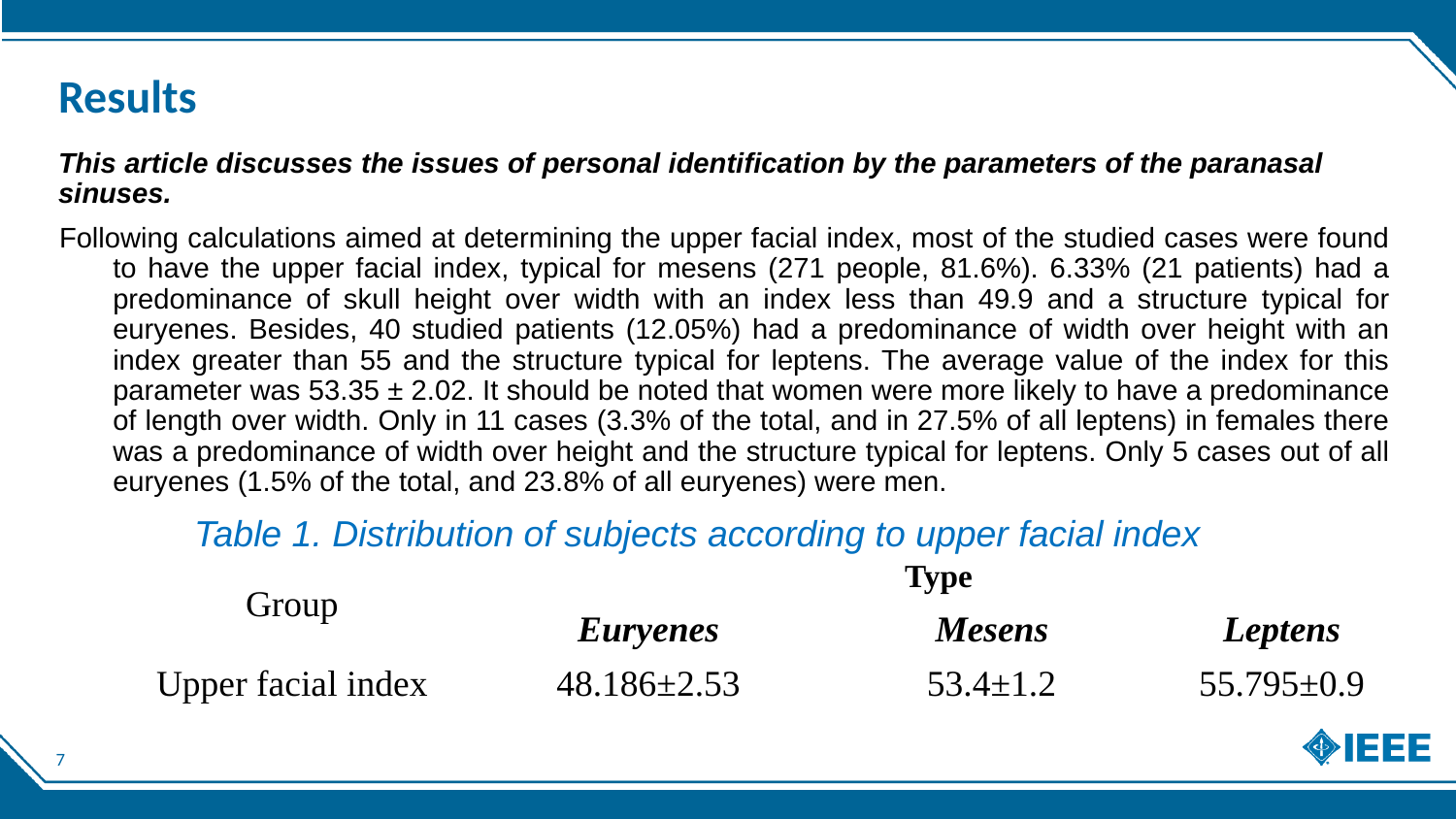

# Results
This article discusses the issues of personal identification by the parameters of the paranasal sinuses.
Following calculations aimed at determining the upper facial index, most of the studied cases were found to have the upper facial index, typical for mesens (271 people, 81.6%). 6.33% (21 patients) had a predominance of skull height over width with an index less than 49.9 and a structure typical for euryenes. Besides, 40 studied patients (12.05%) had a predominance of width over height with an index greater than 55 and the structure typical for leptens. The average value of the index for this parameter was 53.35 ± 2.02. It should be noted that women were more likely to have a predominance of length over width. Only in 11 cases (3.3% of the total, and in 27.5% of all leptens) in females there was a predominance of width over height and the structure typical for leptens. Only 5 cases out of all euryenes (1.5% of the total, and 23.8% of all euryenes) were men.
Table 1. Distribution of subjects according to upper facial index
| Group | Type |  |  |
| --- | --- | --- | --- |
|  | Euryenes | Mesens | Leptens |
| Upper facial index | 48.186±2.53 | 53.4±1.2 | 55.795±0.9 |